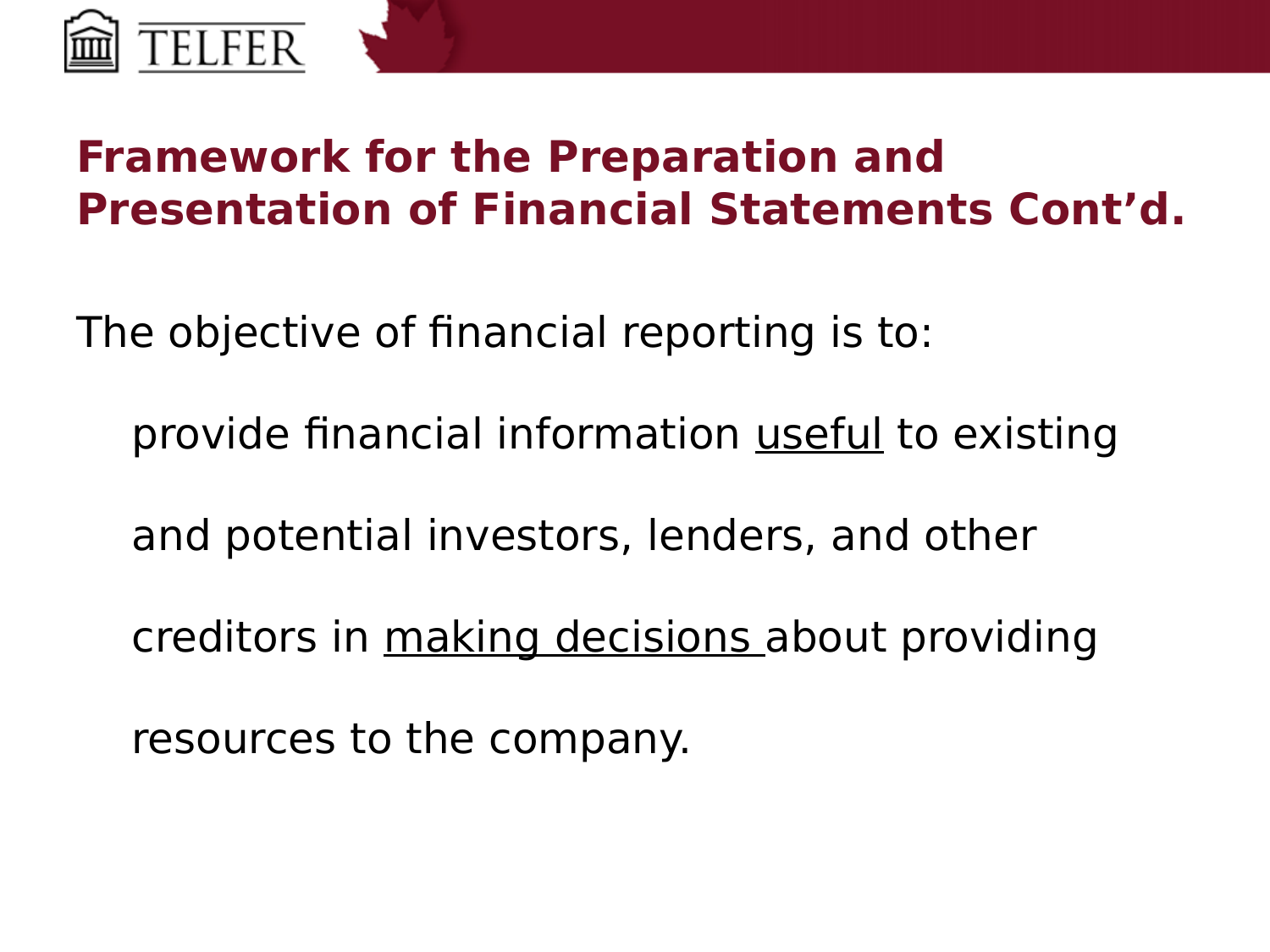

# Framework for the Preparation and Presentation of Financial Statements Cont’d.

The objective of financial reporting is to:
provide financial information useful to existing and potential investors, lenders, and other creditors in making decisions about providing resources to the company.